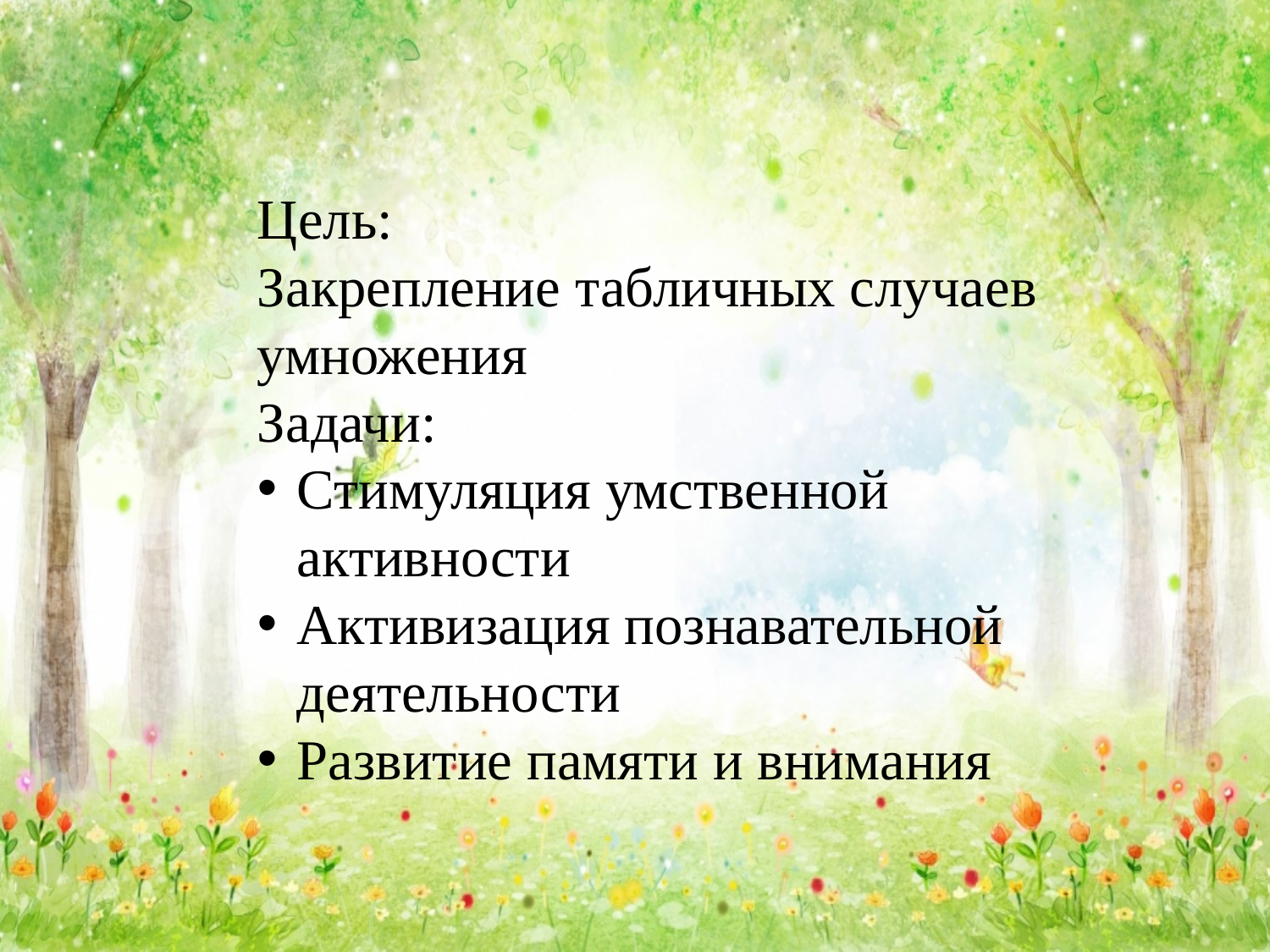

Цель:
Закрепление табличных случаев умножения
Задачи:
Стимуляция умственной активности
Активизация познавательной деятельности
Развитие памяти и внимания